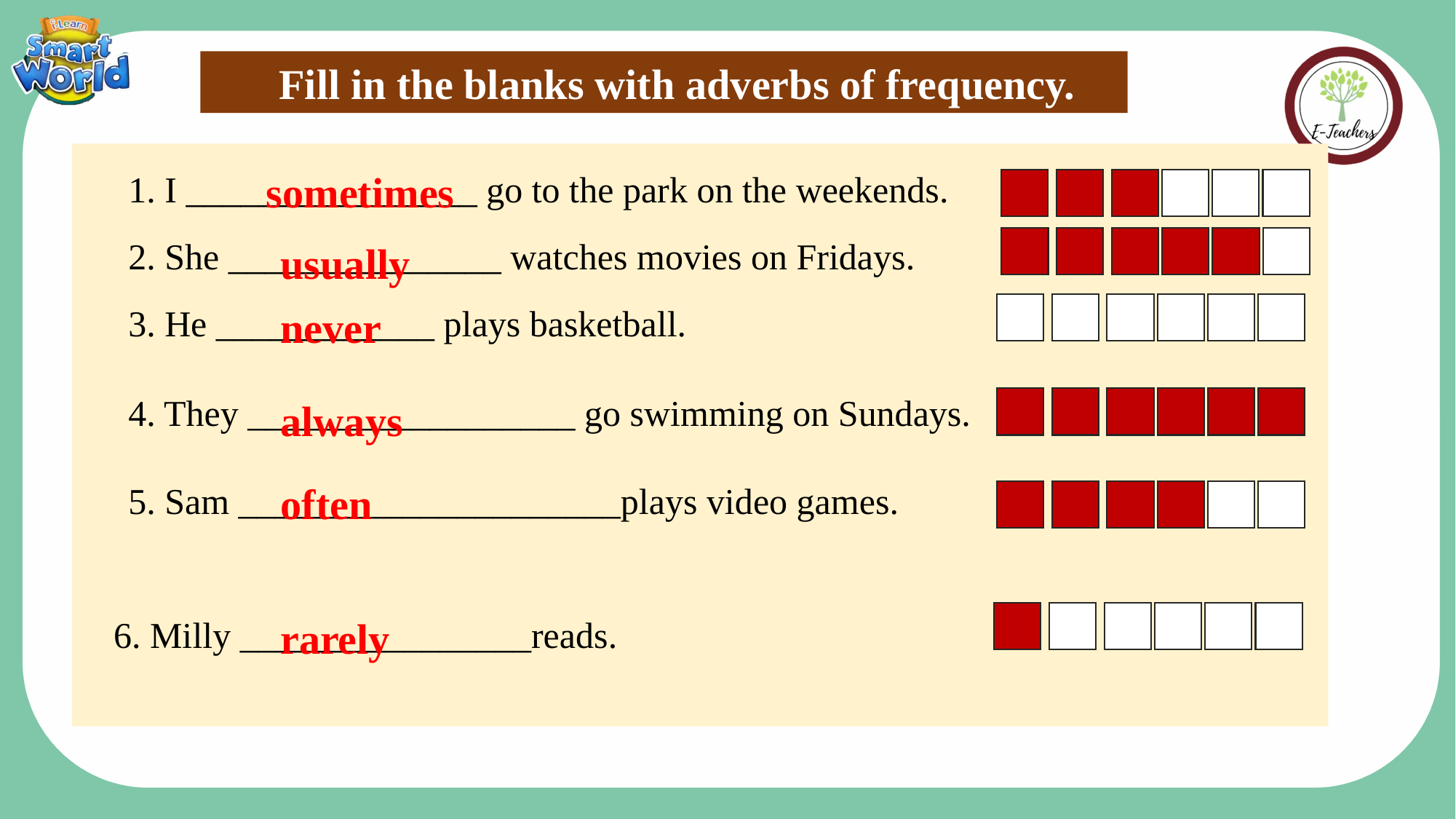

Fill in the blanks with adverbs of frequency.

sometimes
1. I ________________ go to the park on the weekends.

2. She _______________ watches movies on Fridays.

usually

3. He ____________ plays basketball.
never
4. They __________________ go swimming on Sundays.
always

often
5. Sam _____________________plays video games.

6. Milly ________________reads.
rarely